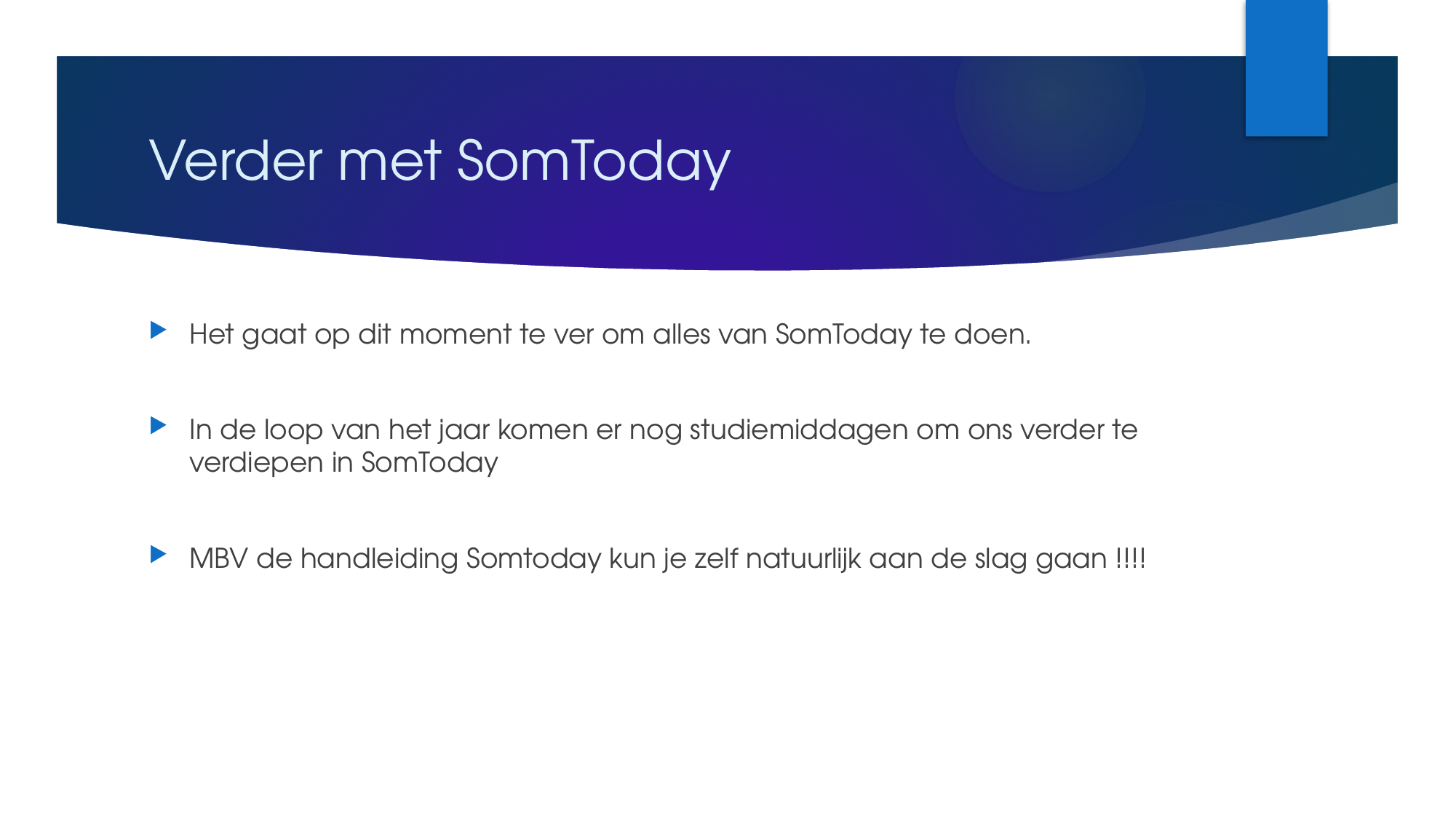

# Verder met SomToday
Het gaat op dit moment te ver om alles van SomToday te doen.

In de loop van het jaar komen er nog studiemiddagen om ons verder te verdiepen in SomToday

MBV de handleiding Somtoday kun je zelf natuurlijk aan de slag gaan !!!!